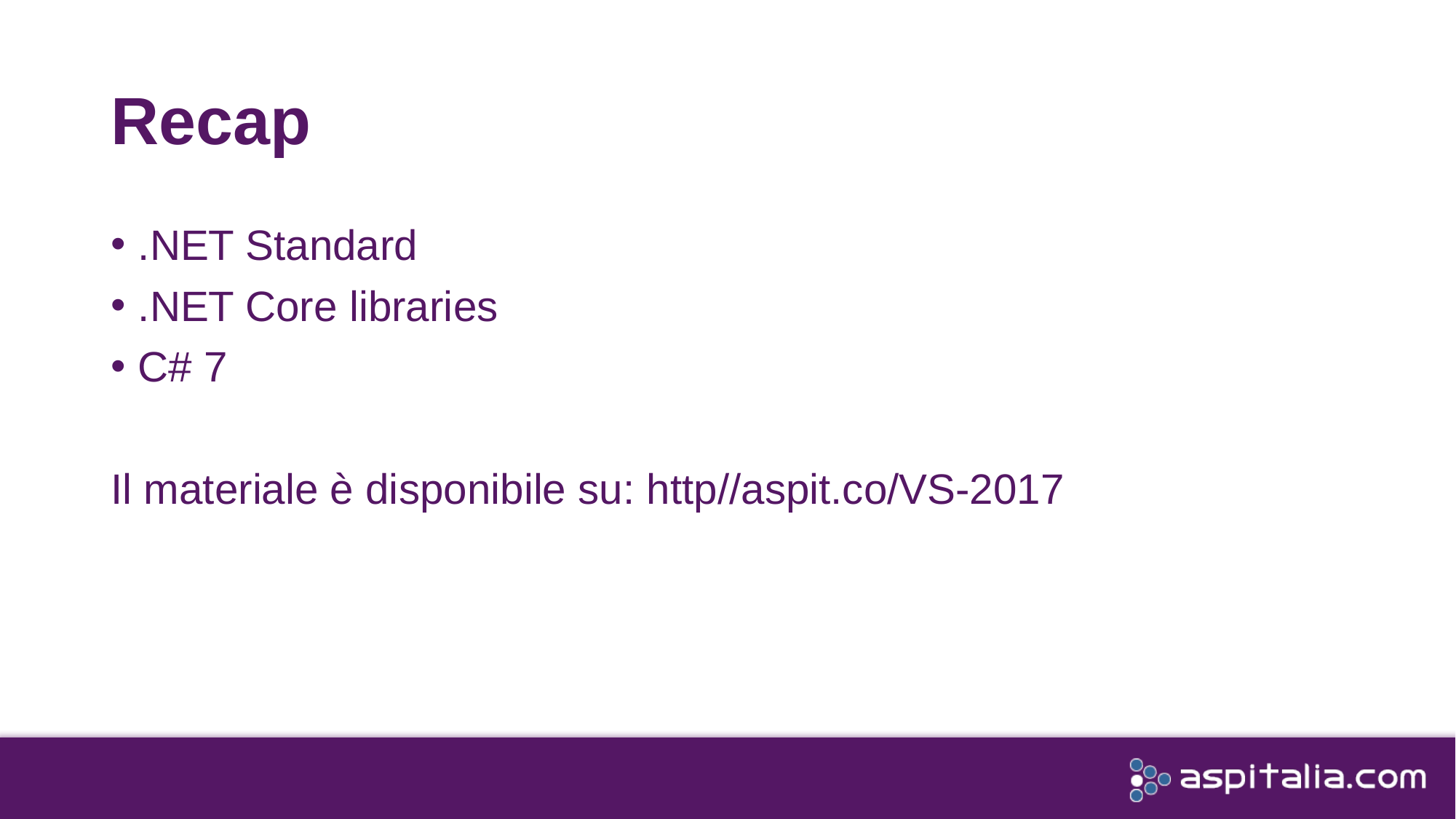

# Recap
.NET Standard
.NET Core libraries
C# 7

Il materiale è disponibile su: http//aspit.co/VS-2017